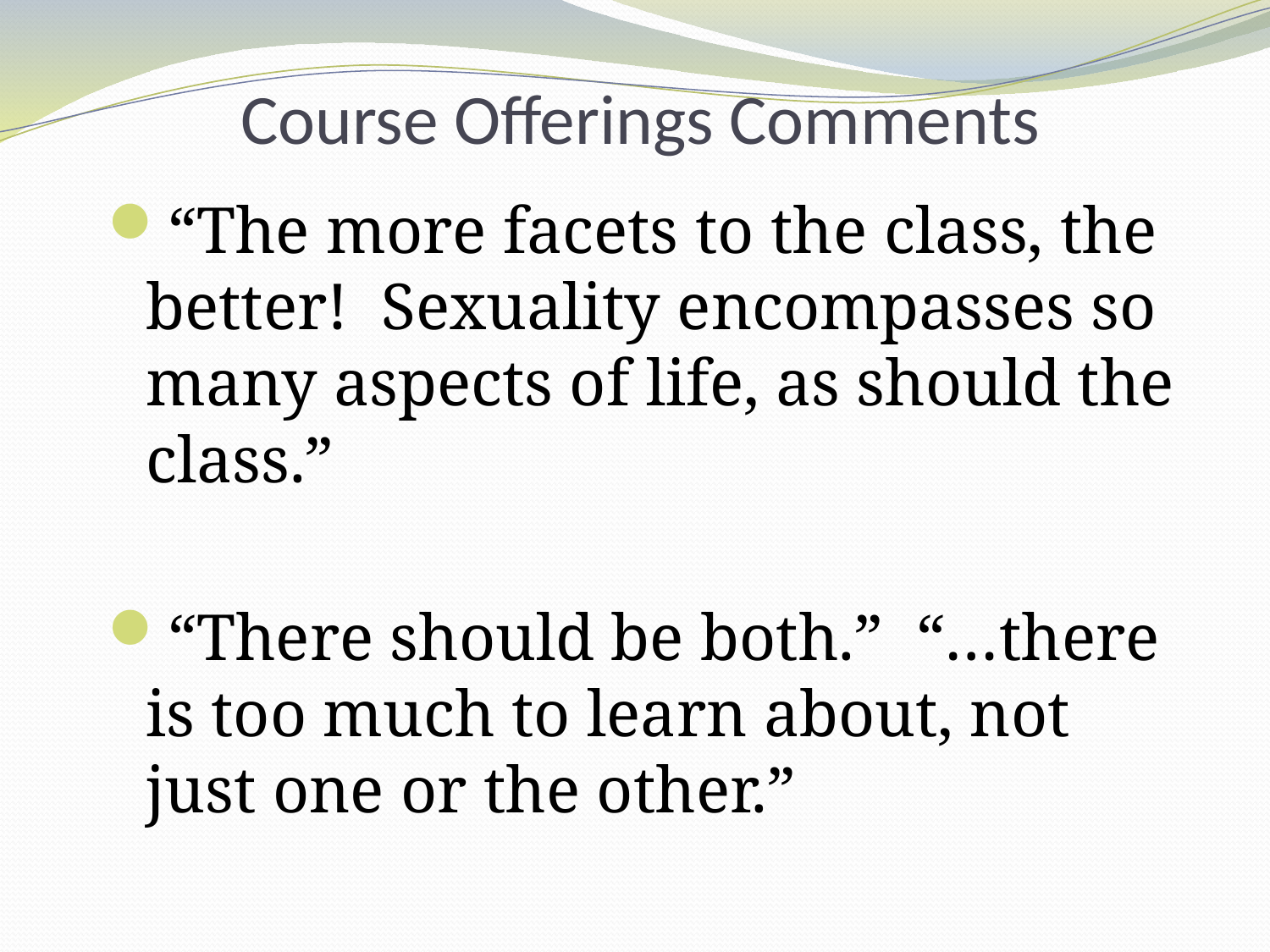

# Course Offerings Comments
“The more facets to the class, the better!  Sexuality encompasses so many aspects of life, as should the class.”

“There should be both.”  “…there is too much to learn about, not just one or the other.”